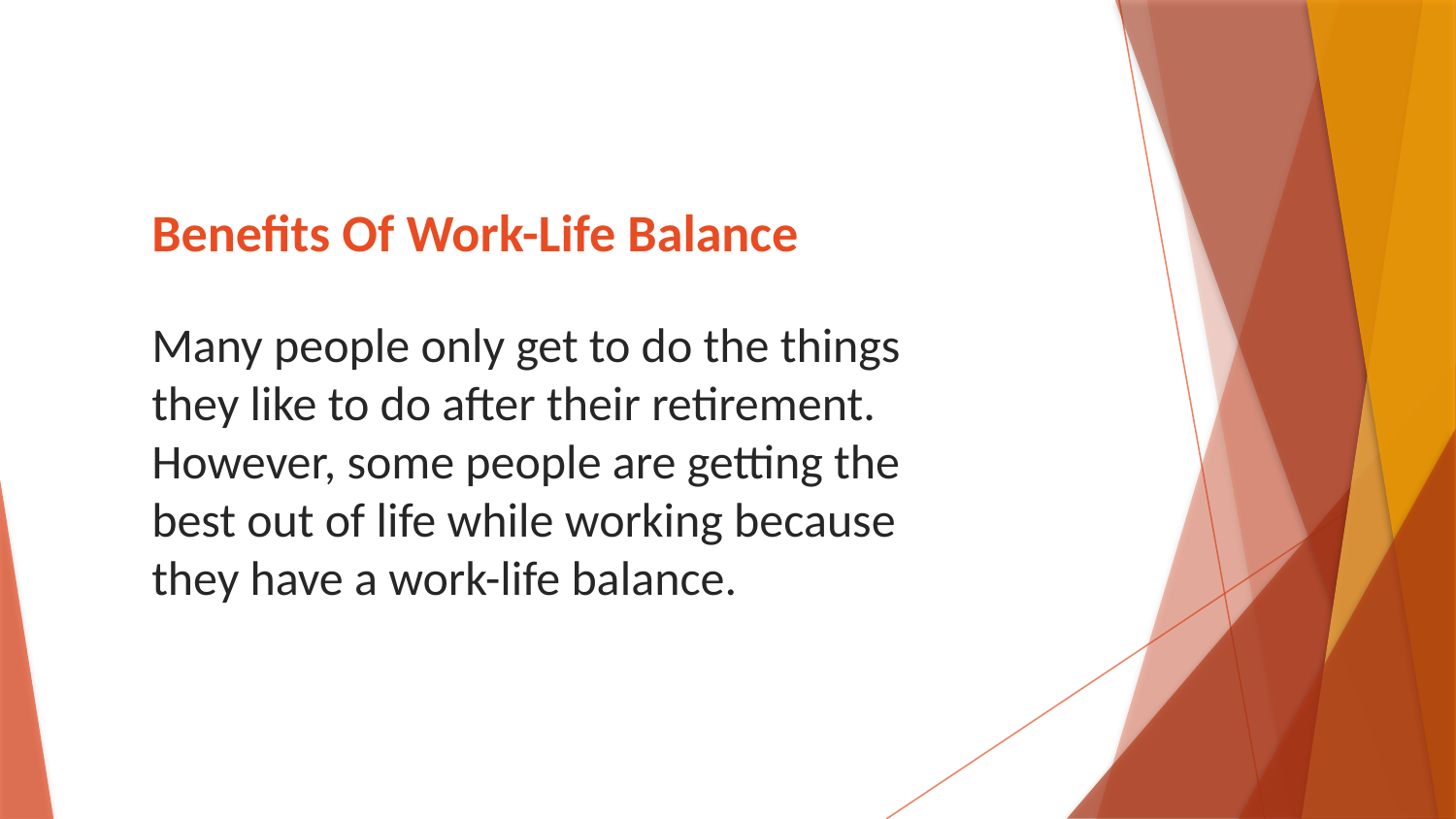

# Benefits Of Work-Life Balance
Many people only get to do the things they like to do after their retirement. However, some people are getting the best out of life while working because they have a work-life balance.